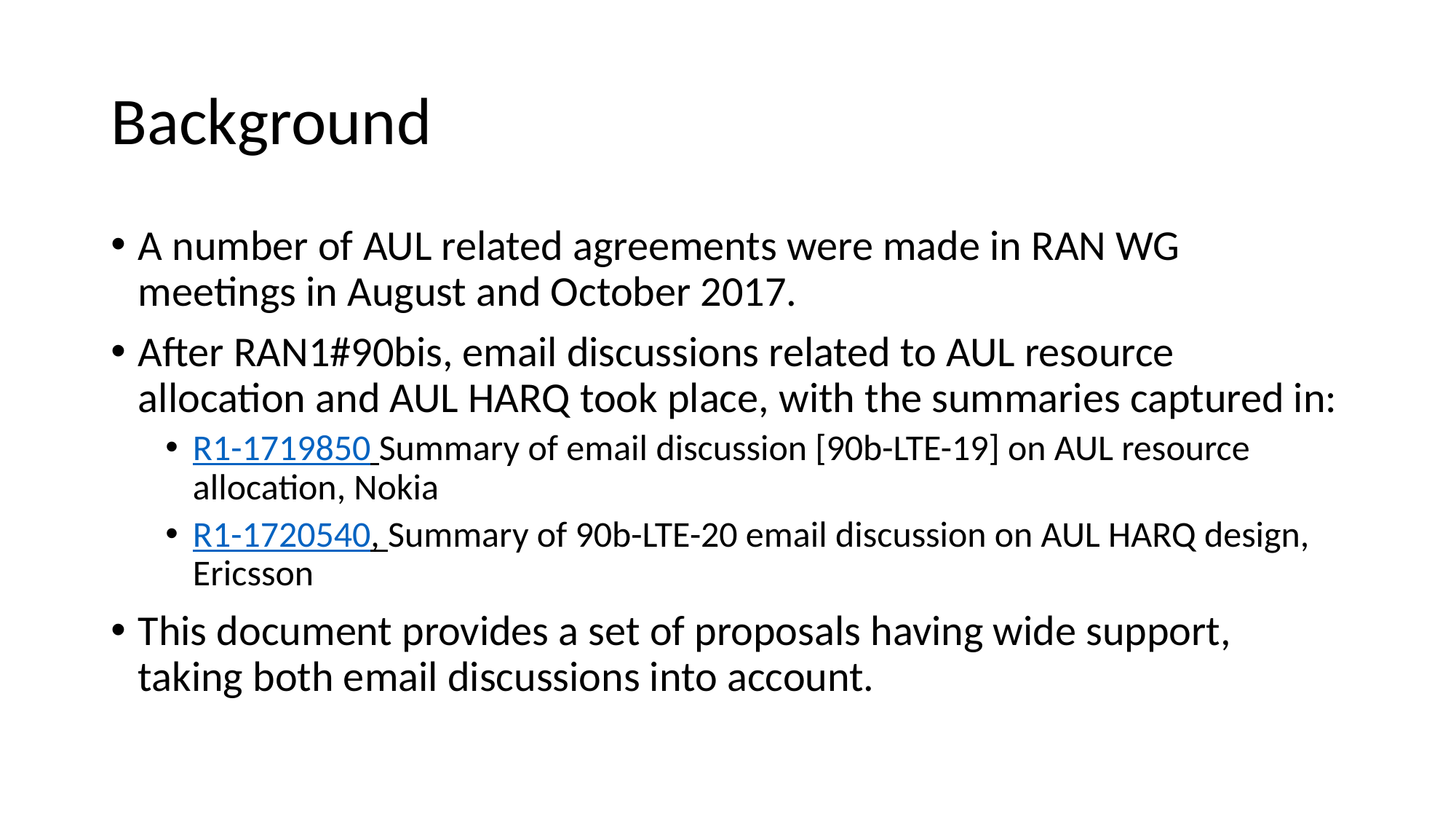

# Background
A number of AUL related agreements were made in RAN WG meetings in August and October 2017.
After RAN1#90bis, email discussions related to AUL resource allocation and AUL HARQ took place, with the summaries captured in:
R1-1719850 Summary of email discussion [90b-LTE-19] on AUL resource allocation, Nokia
R1-1720540, Summary of 90b-LTE-20 email discussion on AUL HARQ design, Ericsson
This document provides a set of proposals having wide support, taking both email discussions into account.